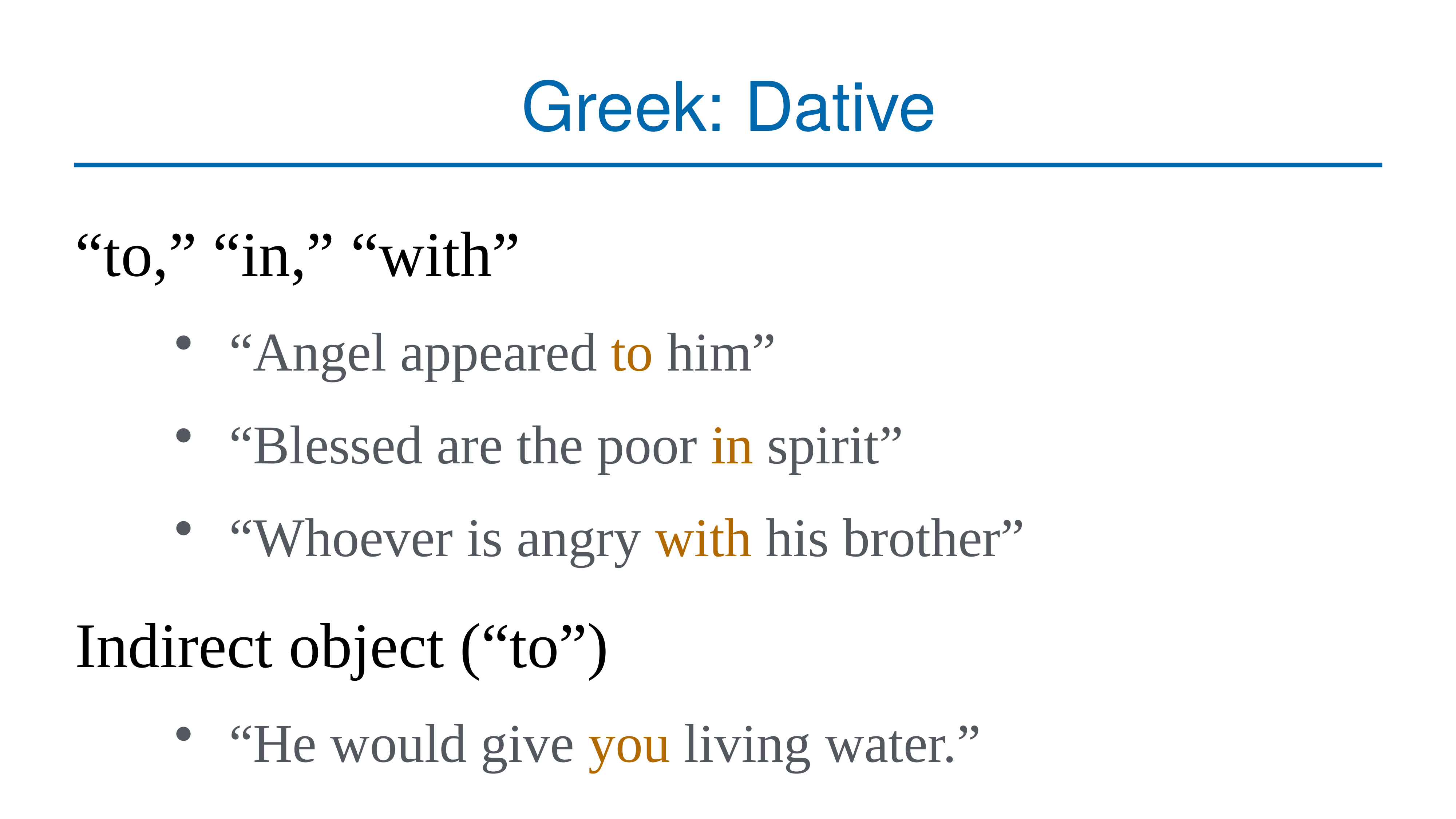

# Greek: Dative
“to,” “in,” “with”
“Angel appeared to him”
“Blessed are the poor in spirit”
“Whoever is angry with his brother”
Indirect object (“to”)
“He would give you living water.”